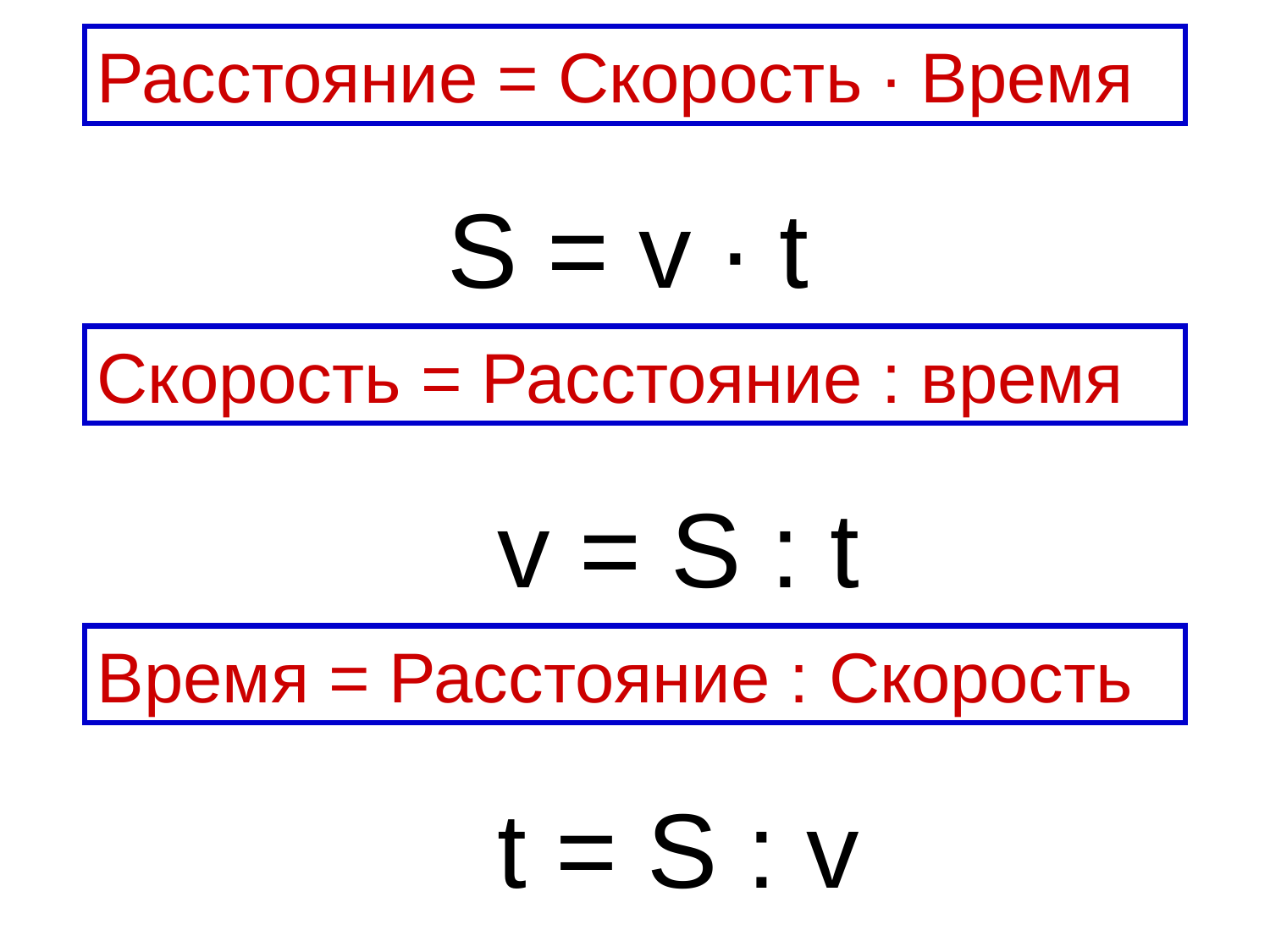

Расстояние = Скорость ∙ Время
S = v ∙ t
Скорость = Расстояние : время
v = S : t
Время = Расстояние : Скорость
t = S : v